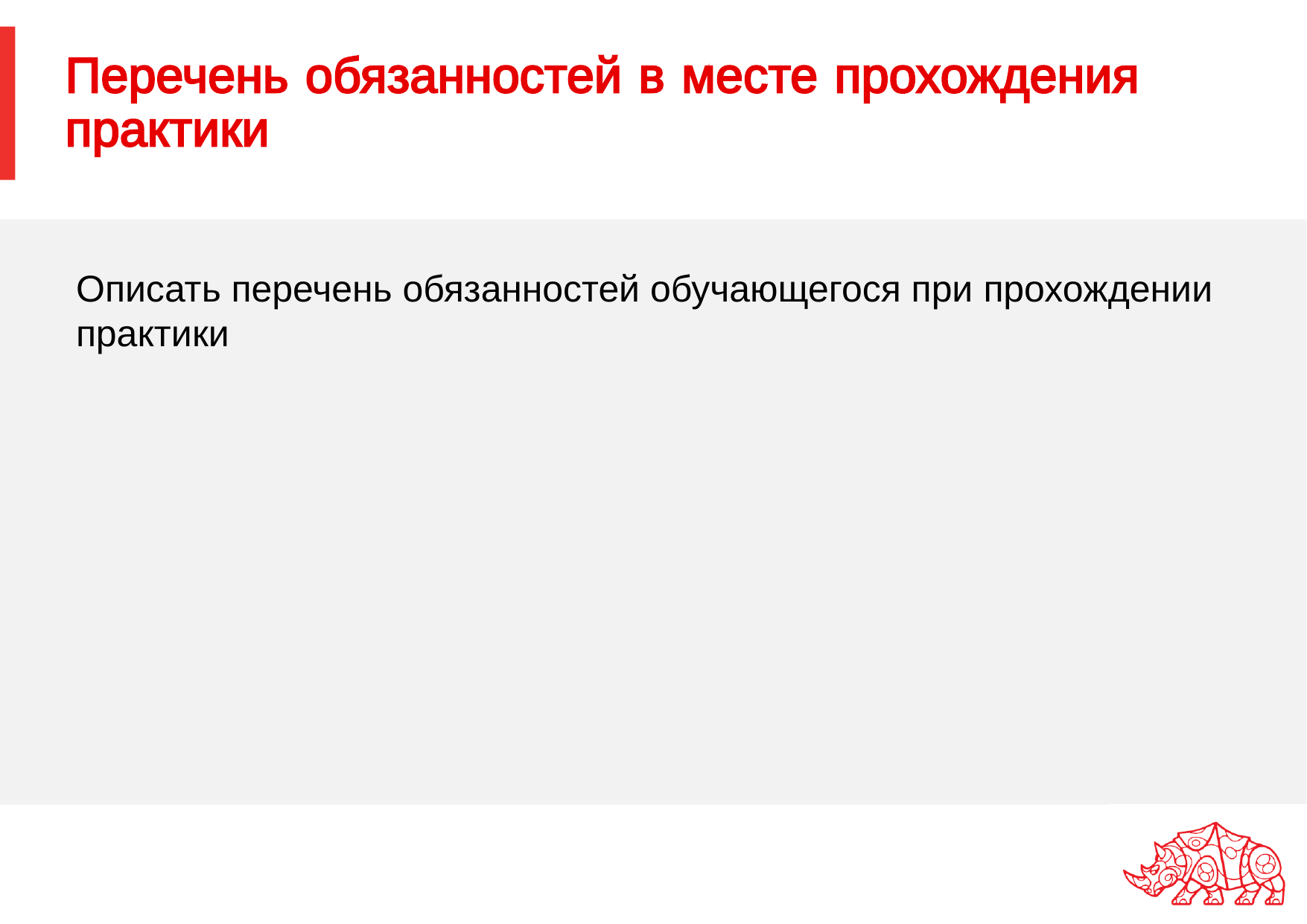

# Перечень обязанностей в месте прохождения практики
Описать перечень обязанностей обучающегося при прохождении практики